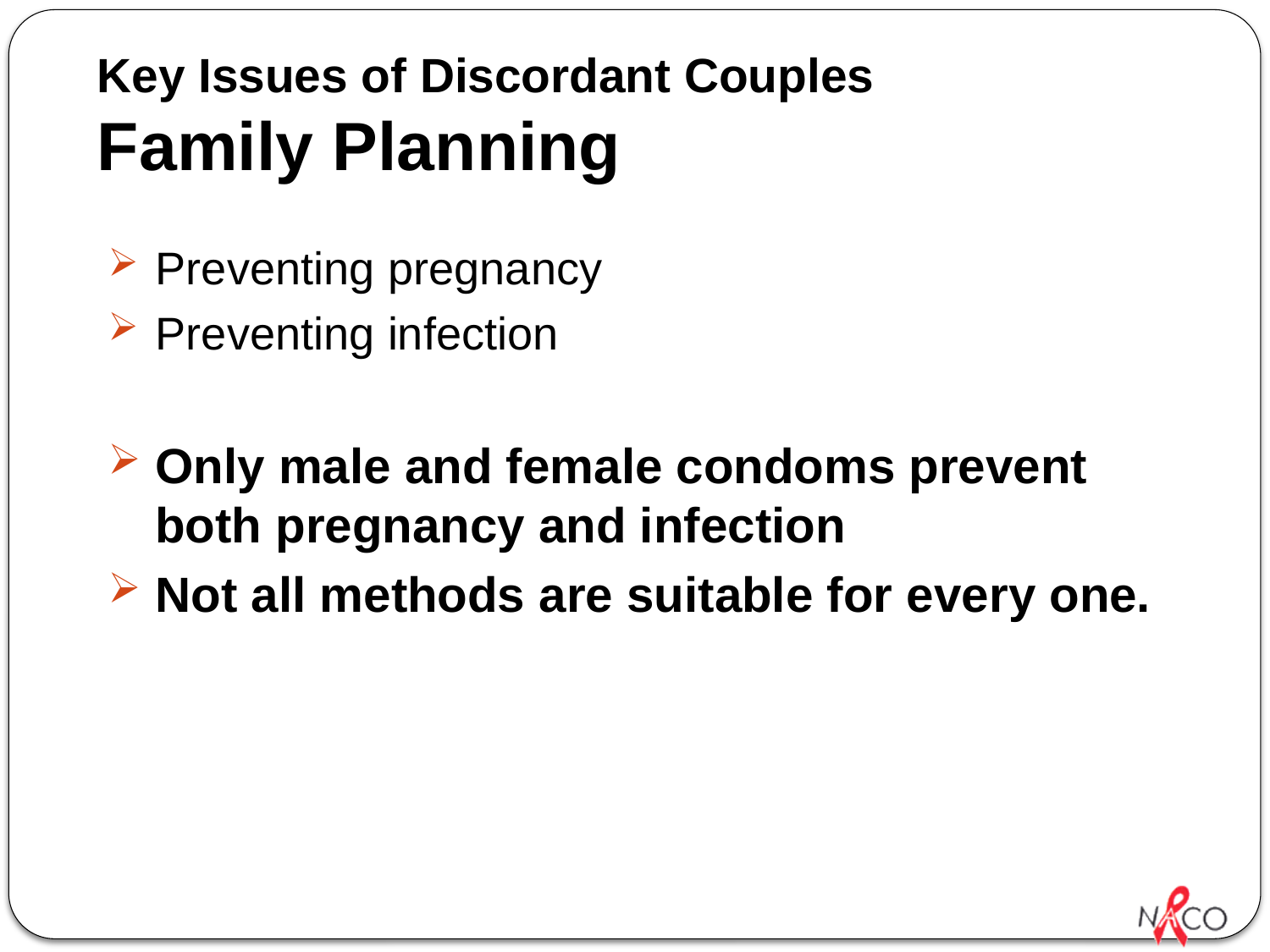

# Key Issues of Discordant Couples Family Planning
Preventing pregnancy
Preventing infection

Only male and female condoms prevent both pregnancy and infection
Not all methods are suitable for every one.